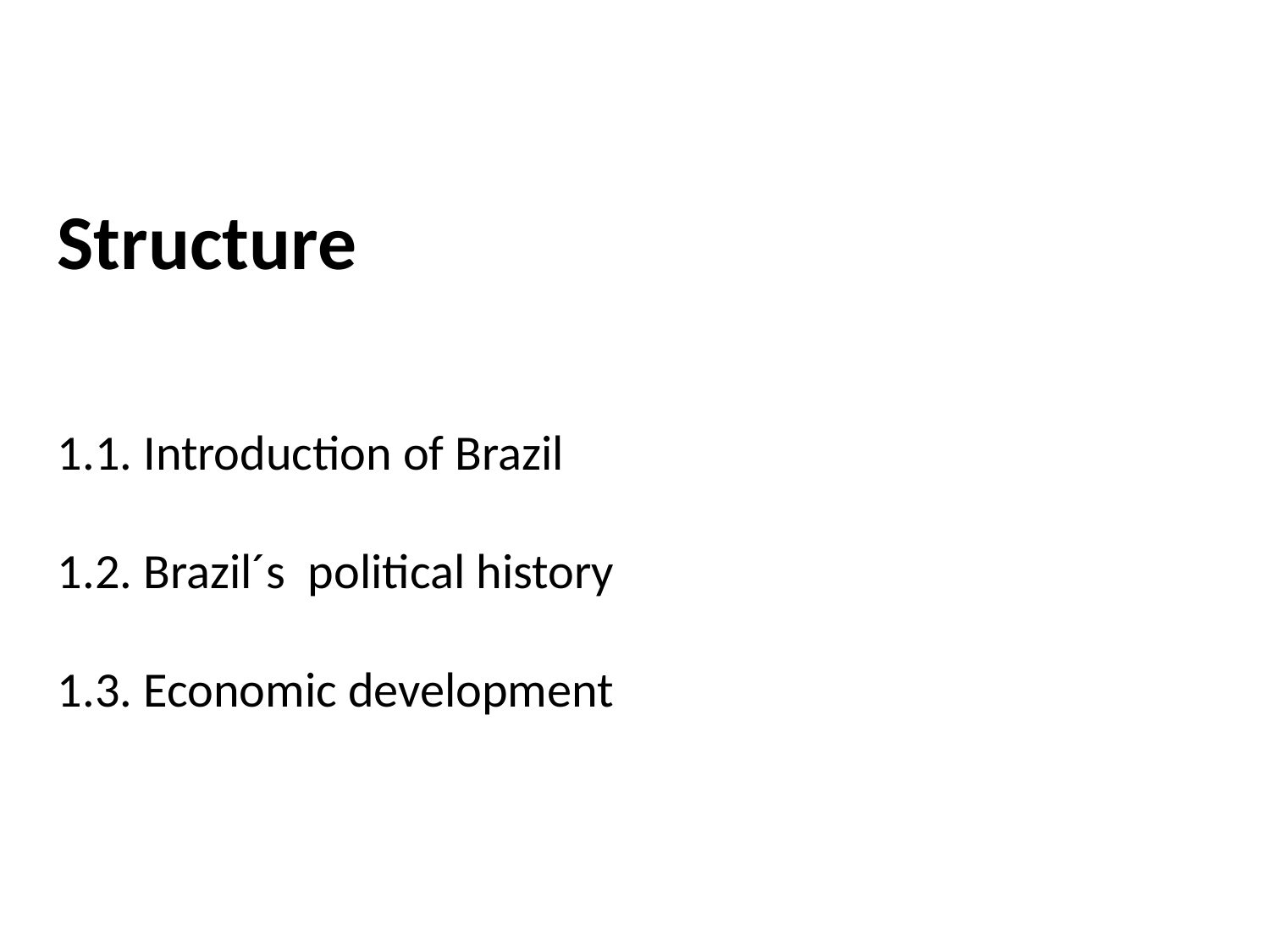

Structure

1.1. Introduction of Brazil
1.2. Brazil´s  political history
1.3. Economic development